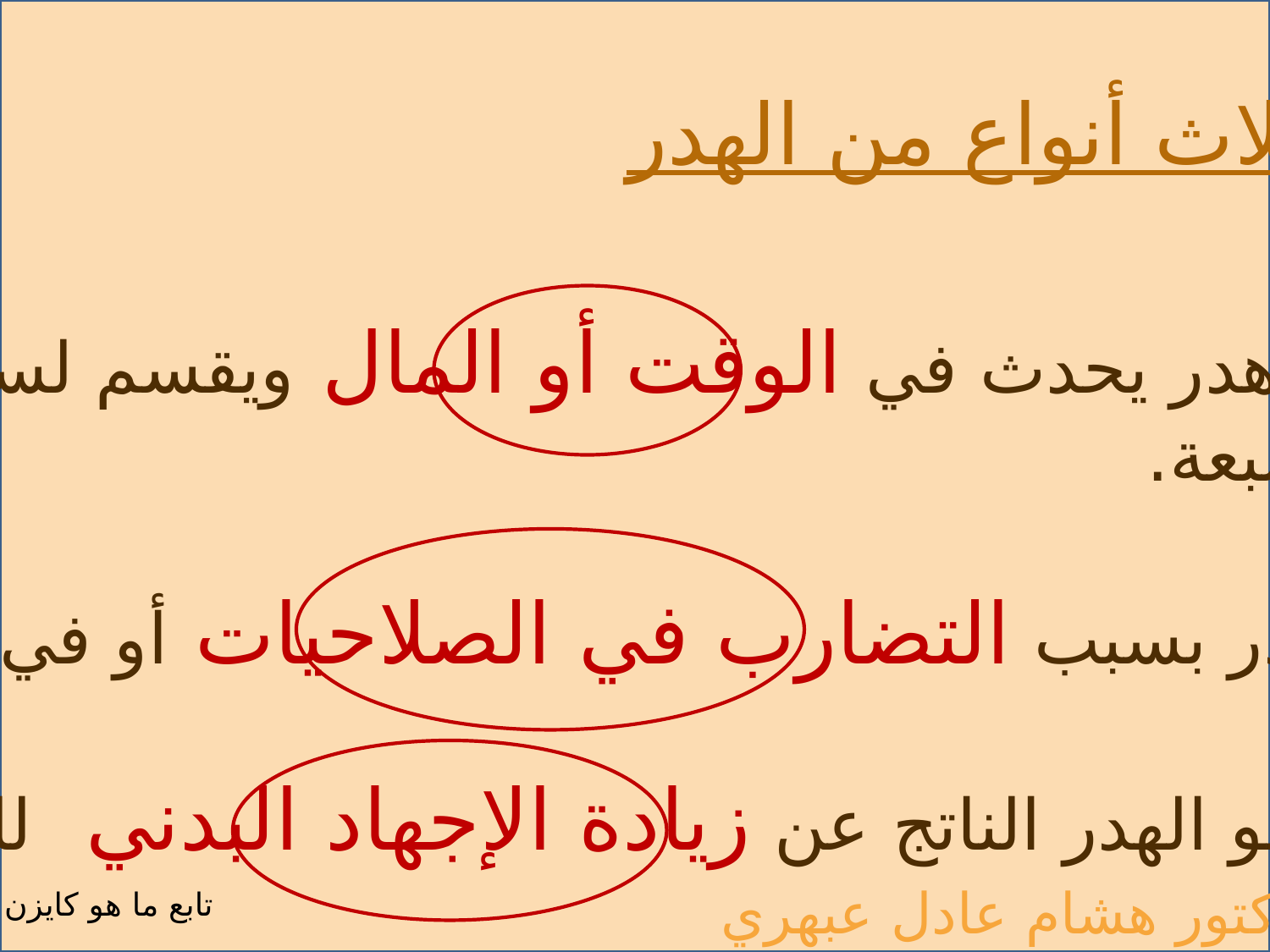

ثلاث أنواع من الهدر
1. مودا: أي هدر يحدث في الوقت أو المال ويقسم لسبعة أقسام هي
 النفايات السبعة.
2. مورا: الهدر بسبب التضارب في الصلاحيات أو في الأعمال
3. موري: وهو الهدر الناتج عن زيادة الإجهاد البدني  للموظفين

الدكتور هشام عادل عبهري
تابع ما هو كايزن